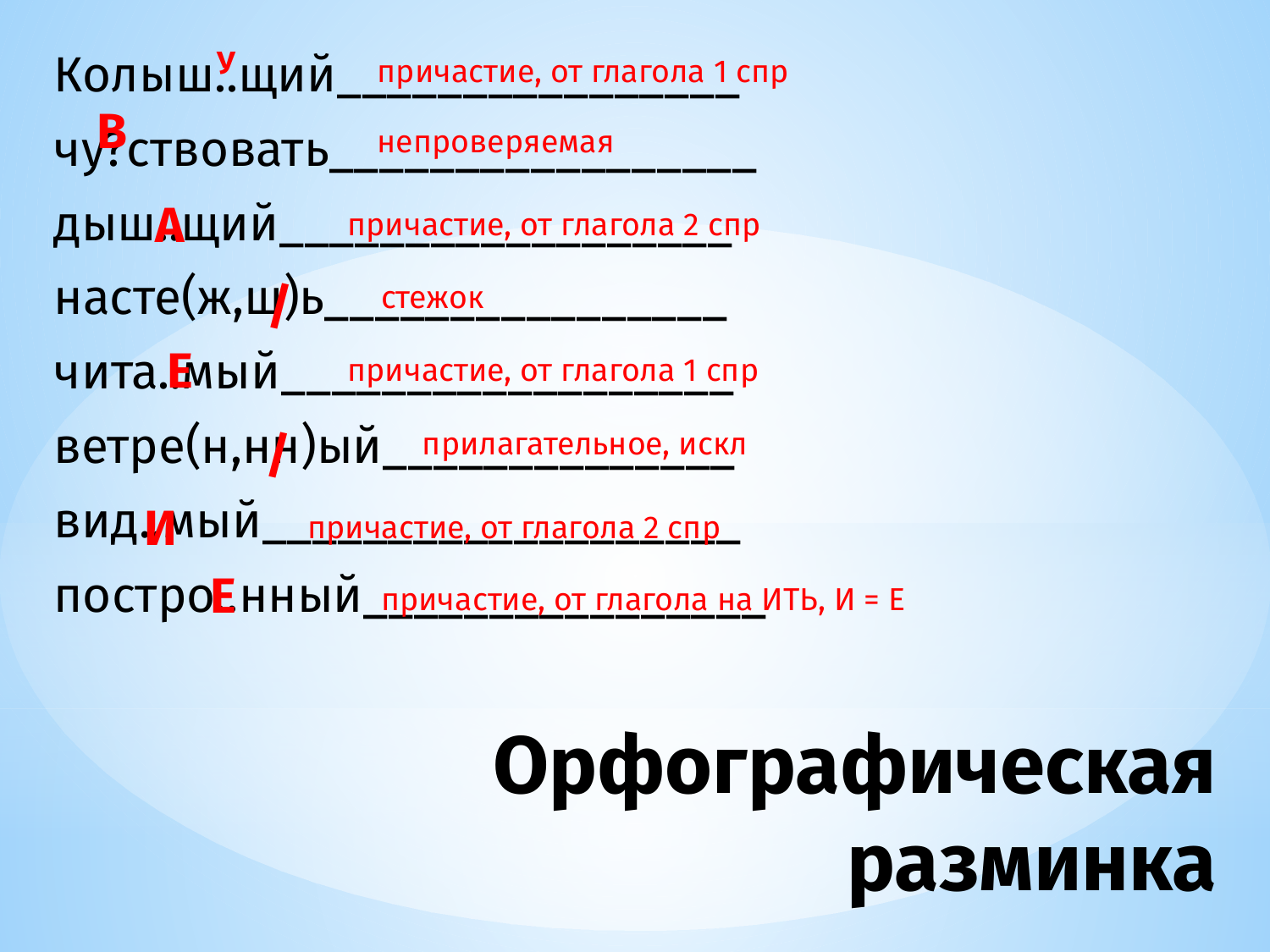

Колыш..щий________________
чу?ствовать_________________
дыш..щий__________________
насте(ж,ш)ь________________
чита..мый__________________
ветре(н,нн)ый______________
вид..мый___________________
постро..нный________________
У
причастие, от глагола 1 спр
В
непроверяемая
А
причастие, от глагола 2 спр
/
стежок
Е
причастие, от глагола 1 спр
/
прилагательное, искл
И
причастие, от глагола 2 спр
Е
причастие, от глагола на ИТЬ, И = Е
# Орфографическая разминка